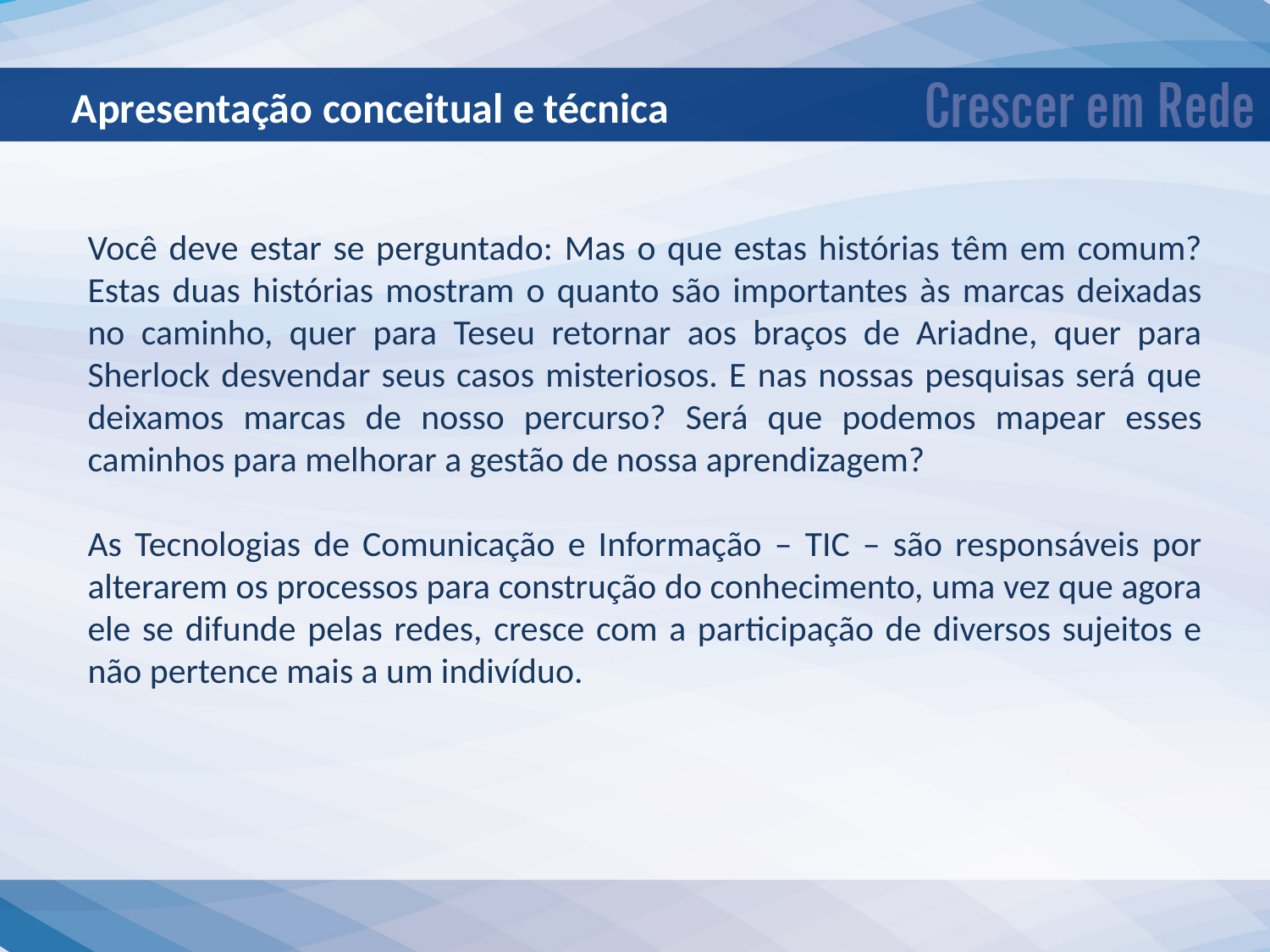

Apresentação conceitual e técnica
Você deve estar se perguntado: Mas o que estas histórias têm em comum? Estas duas histórias mostram o quanto são importantes às marcas deixadas no caminho, quer para Teseu retornar aos braços de Ariadne, quer para Sherlock desvendar seus casos misteriosos. E nas nossas pesquisas será que deixamos marcas de nosso percurso? Será que podemos mapear esses caminhos para melhorar a gestão de nossa aprendizagem?

As Tecnologias de Comunicação e Informação – TIC – são responsáveis por alterarem os processos para construção do conhecimento, uma vez que agora ele se difunde pelas redes, cresce com a participação de diversos sujeitos e não pertence mais a um indivíduo.